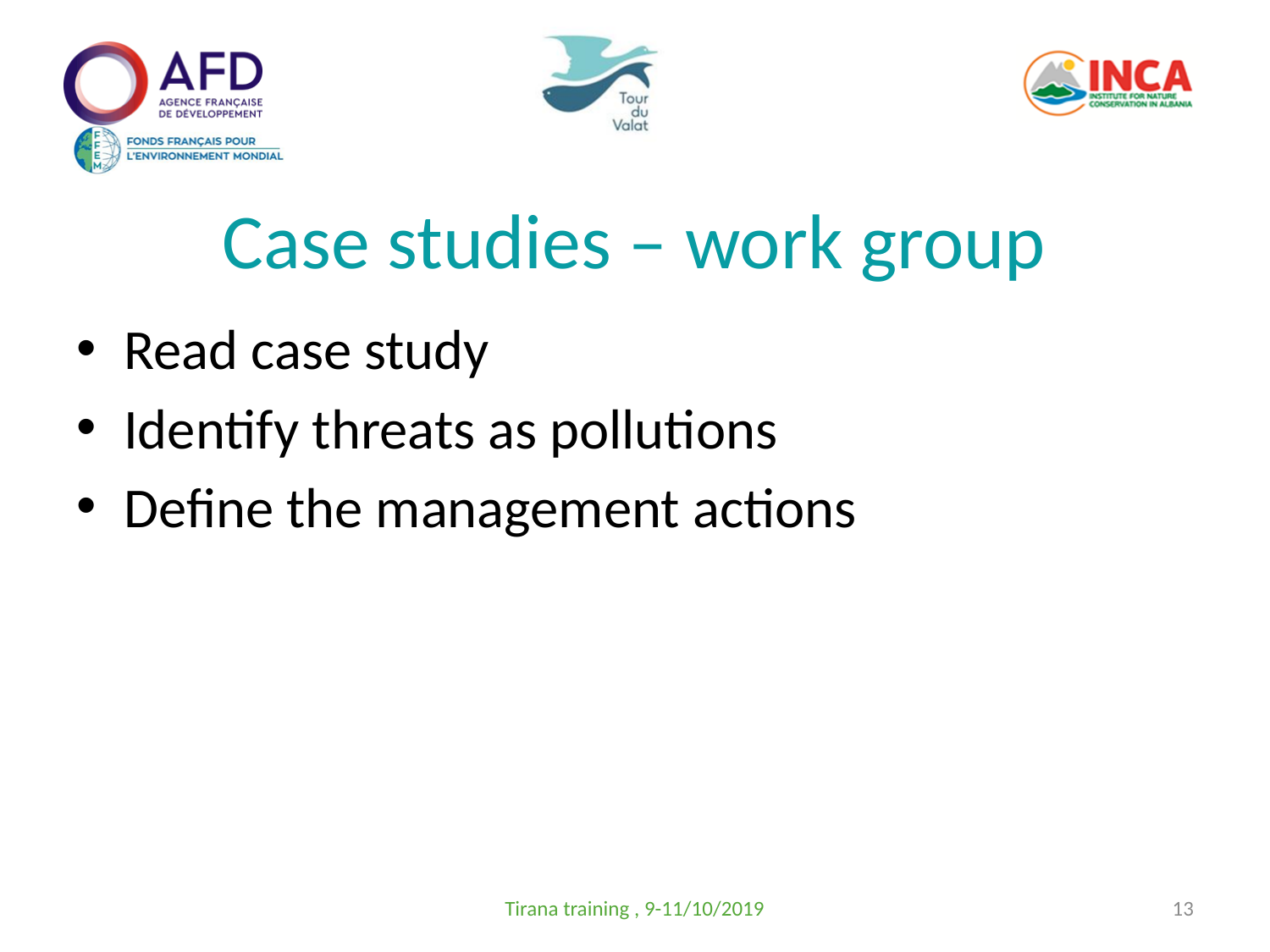

# Case studies – work group
Read case study
Identify threats as pollutions
Define the management actions

Tirana training , 9-11/10/2019
13